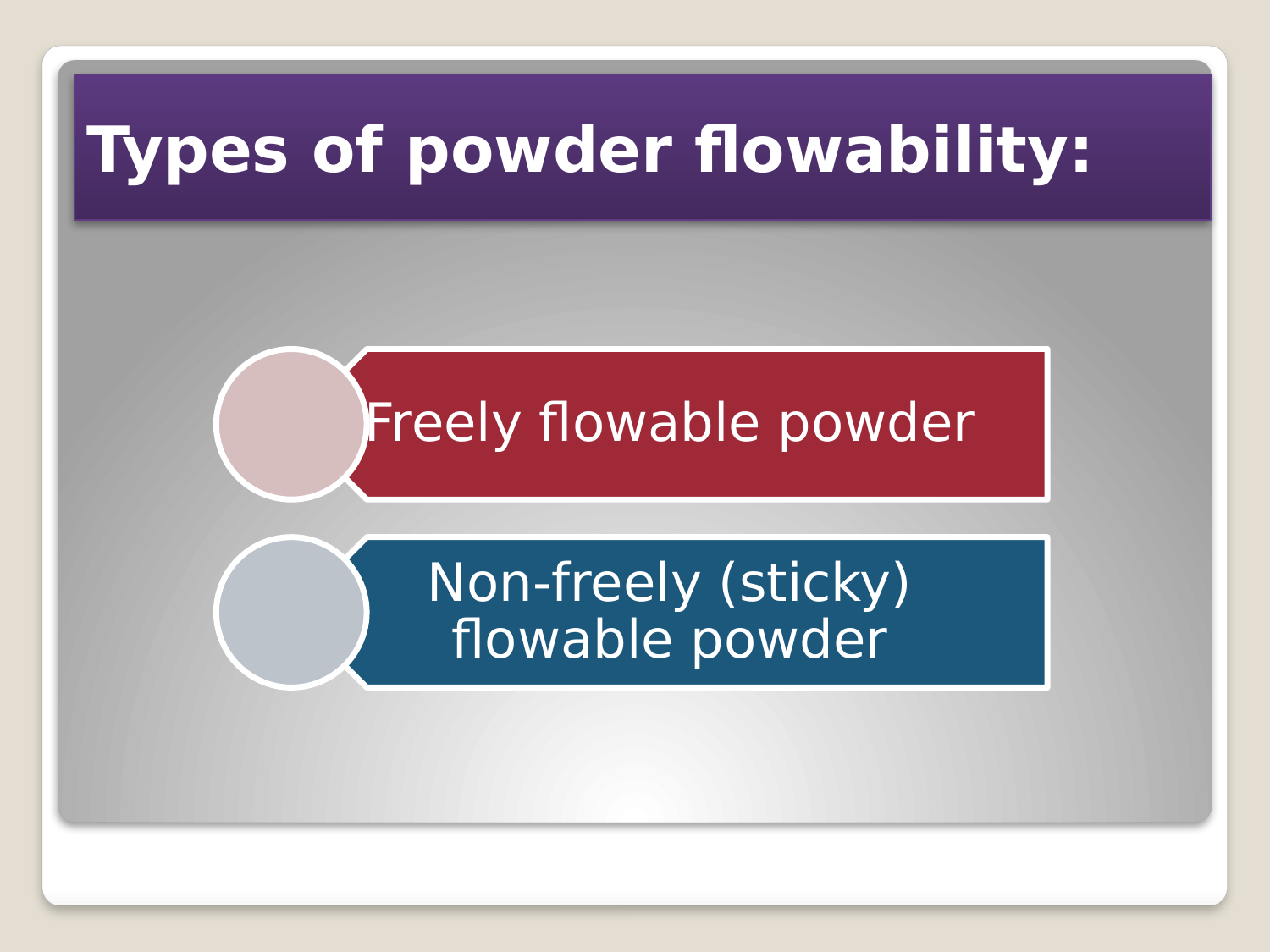

# Types of powder flowability:
Freely flowable powder
Non-freely (sticky) flowable powder